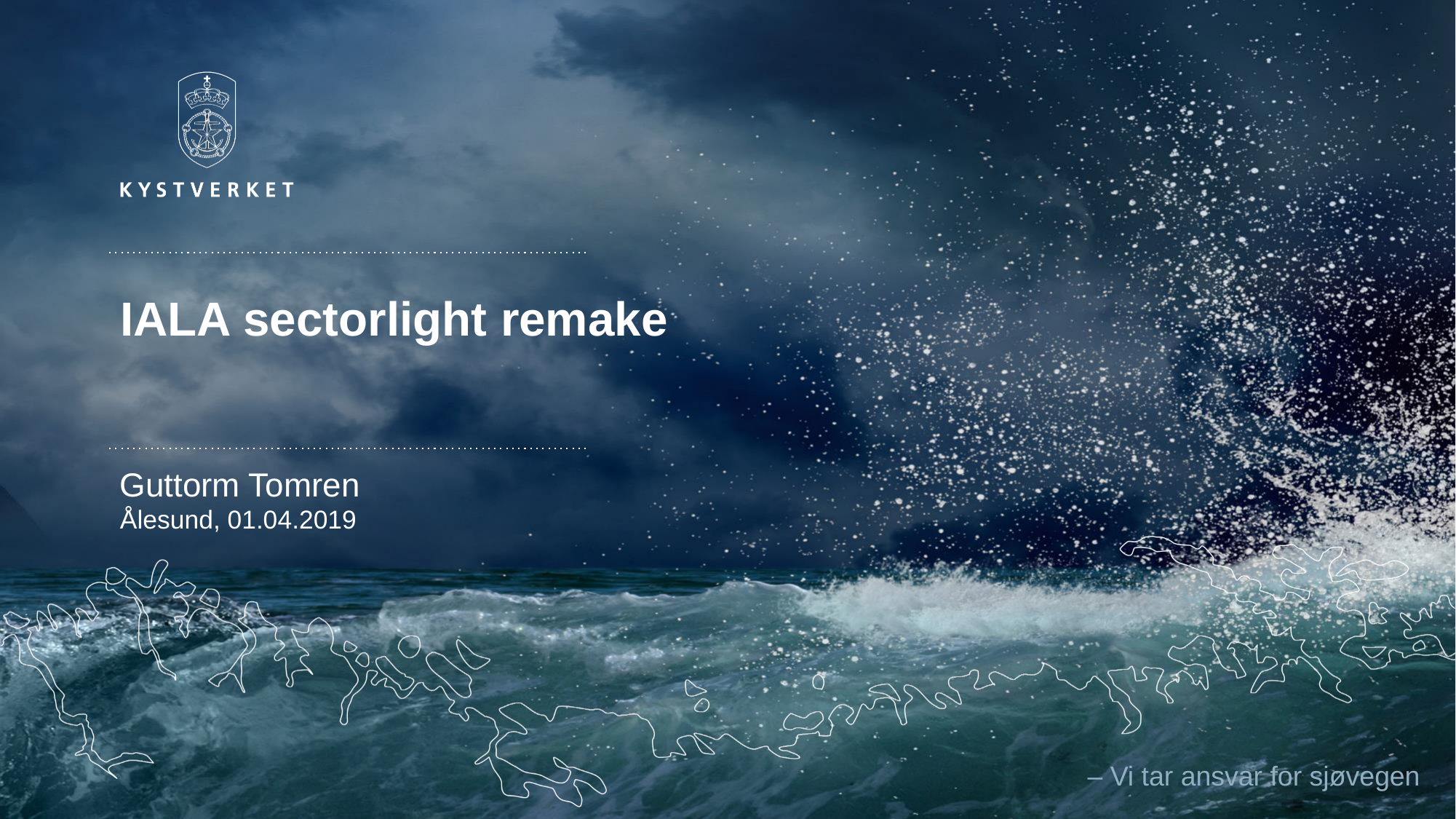

# IALA sectorlight remake

Guttorm Tomren
Ålesund, 01.04.2019